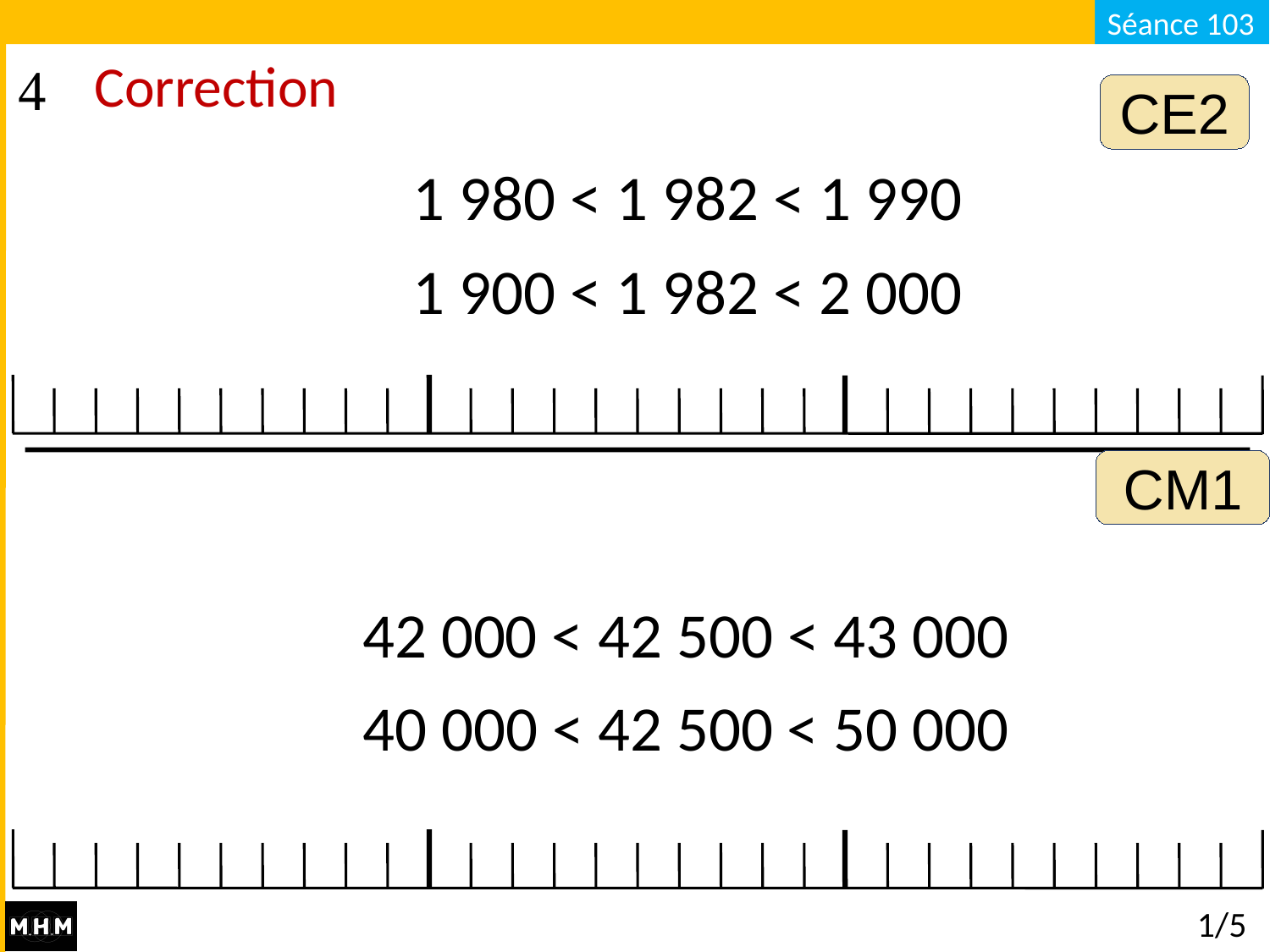

Correction
CE2
1 980 < 1 982 < 1 990
1 900 < 1 982 < 2 000

CM1
42 000 < 42 500 < 43 000
40 000 < 42 500 < 50 000
# 1/5